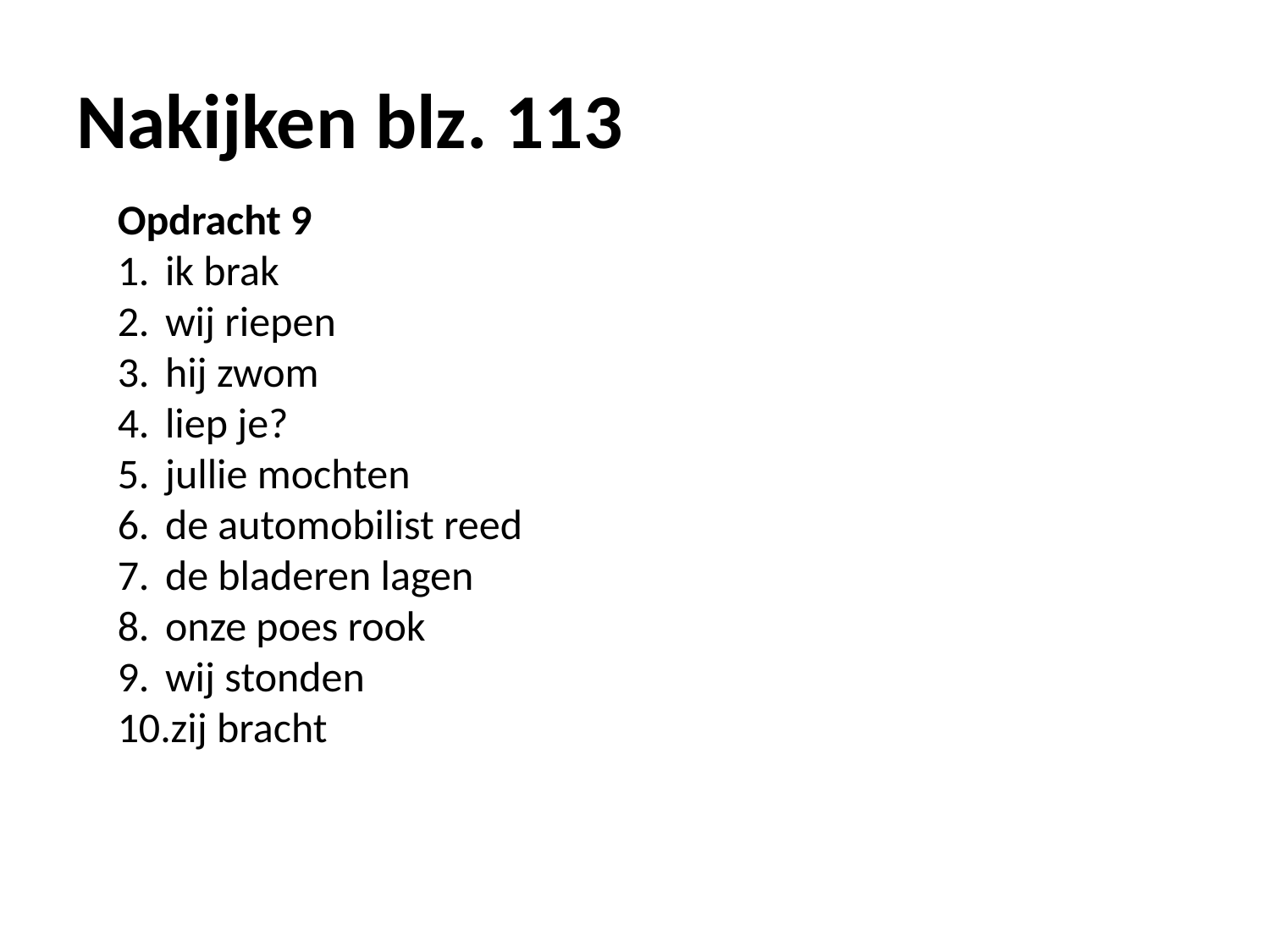

# Nakijken blz. 113
Opdracht 9
ik brak
wij riepen
hij zwom
liep je?
jullie mochten
de automobilist reed
de bladeren lagen
onze poes rook
wij stonden
zij bracht